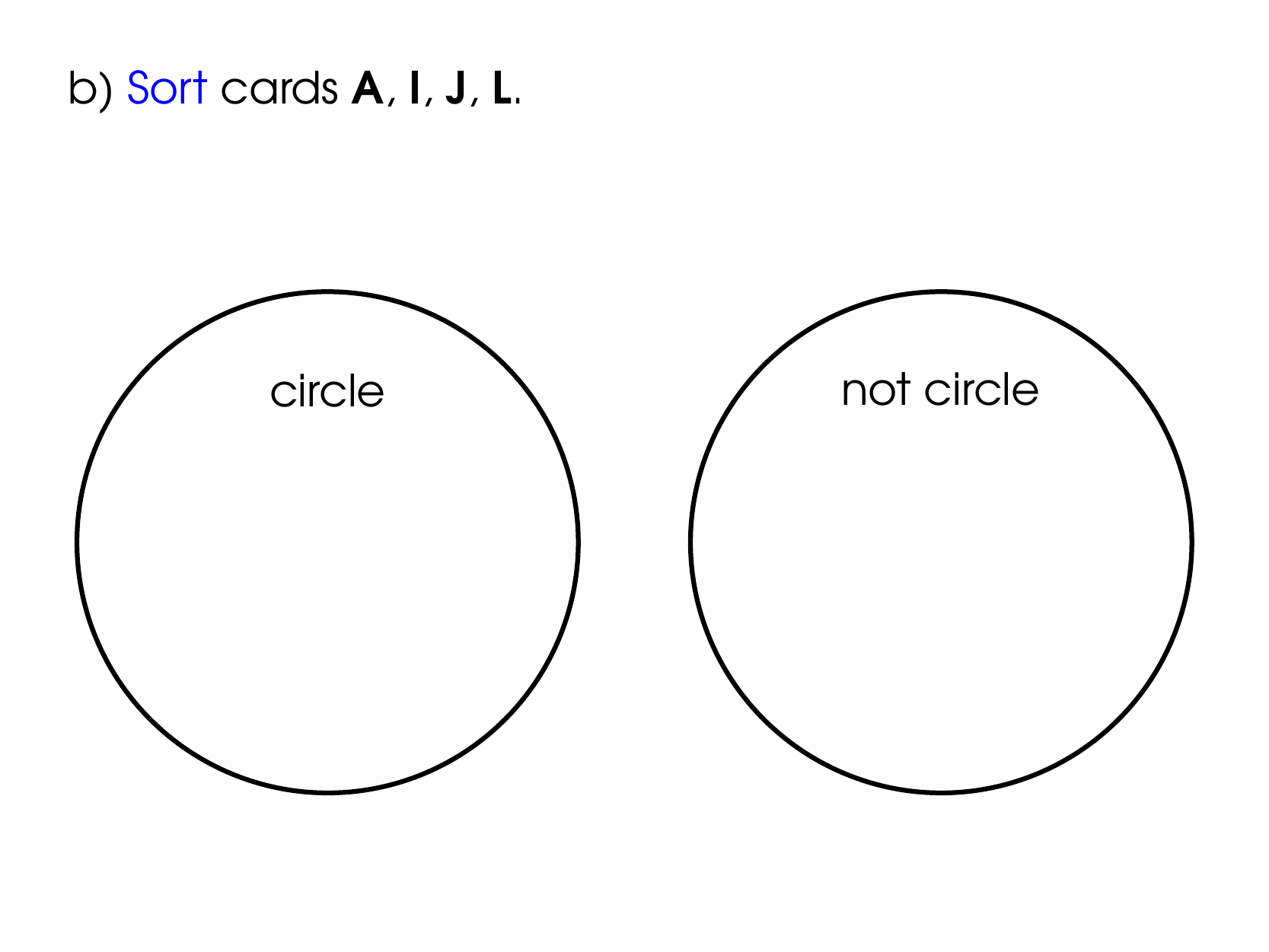

b) Sort cards A, I, J, L.

circle

not circle